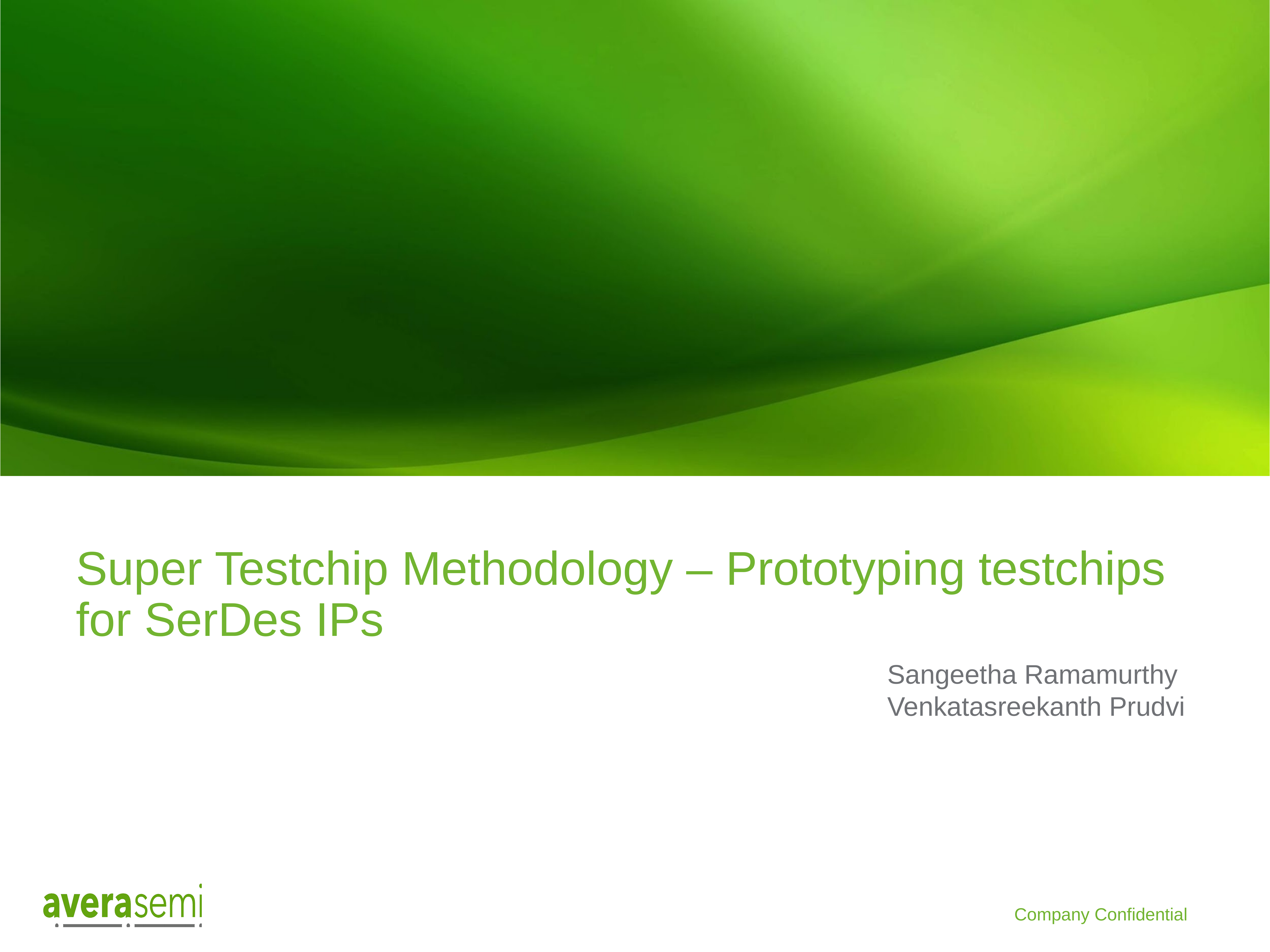

# Super Testchip Methodology – Prototyping testchips for SerDes IPs
Sangeetha Ramamurthy
Venkatasreekanth Prudvi